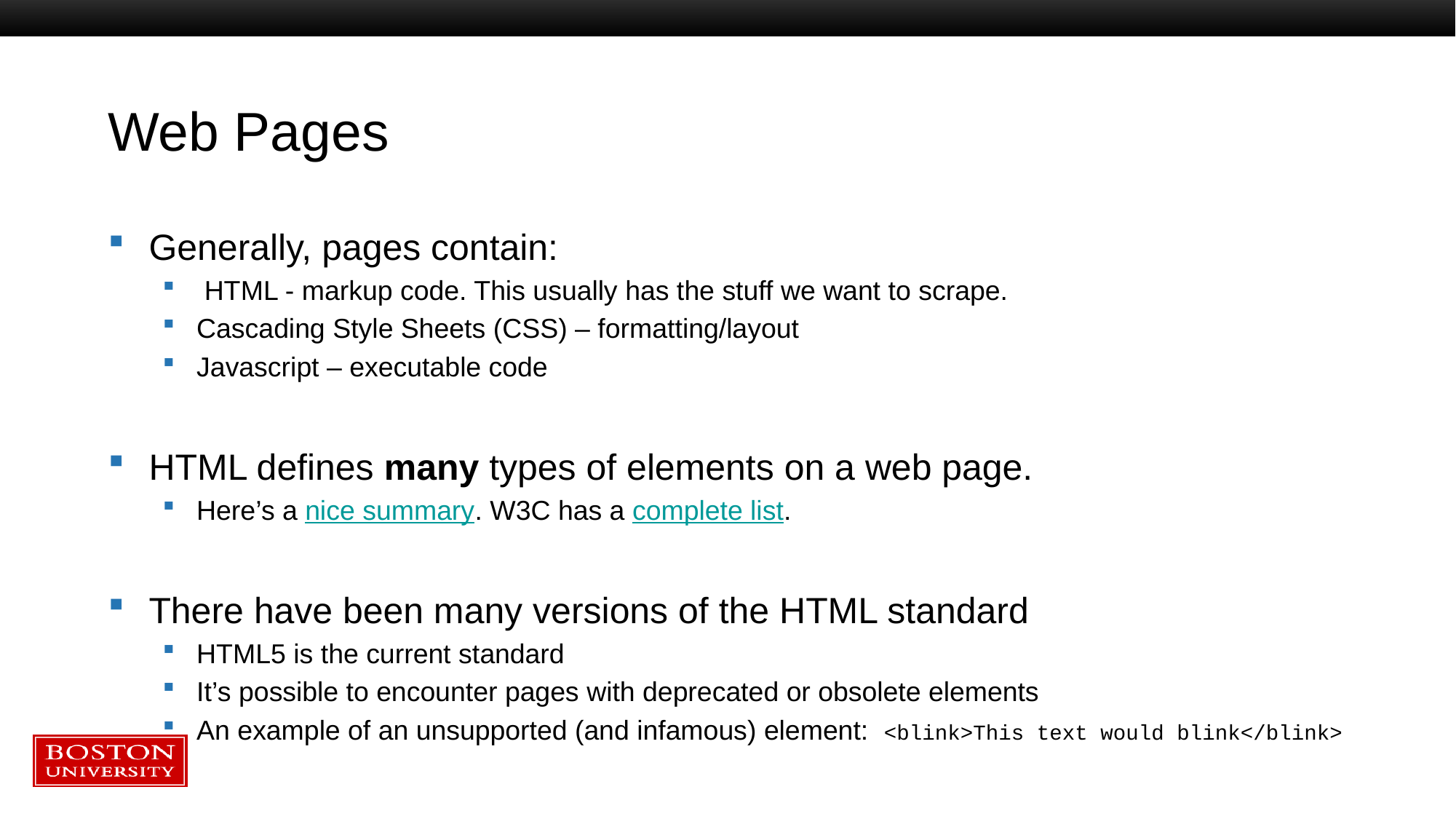

# Web Pages
Generally, pages contain:
 HTML - markup code. This usually has the stuff we want to scrape.
Cascading Style Sheets (CSS) – formatting/layout
Javascript – executable code

HTML defines many types of elements on a web page.
Here’s a nice summary. W3C has a complete list.

There have been many versions of the HTML standard
HTML5 is the current standard
It’s possible to encounter pages with deprecated or obsolete elements
An example of an unsupported (and infamous) element:  <blink>This text would blink</blink>